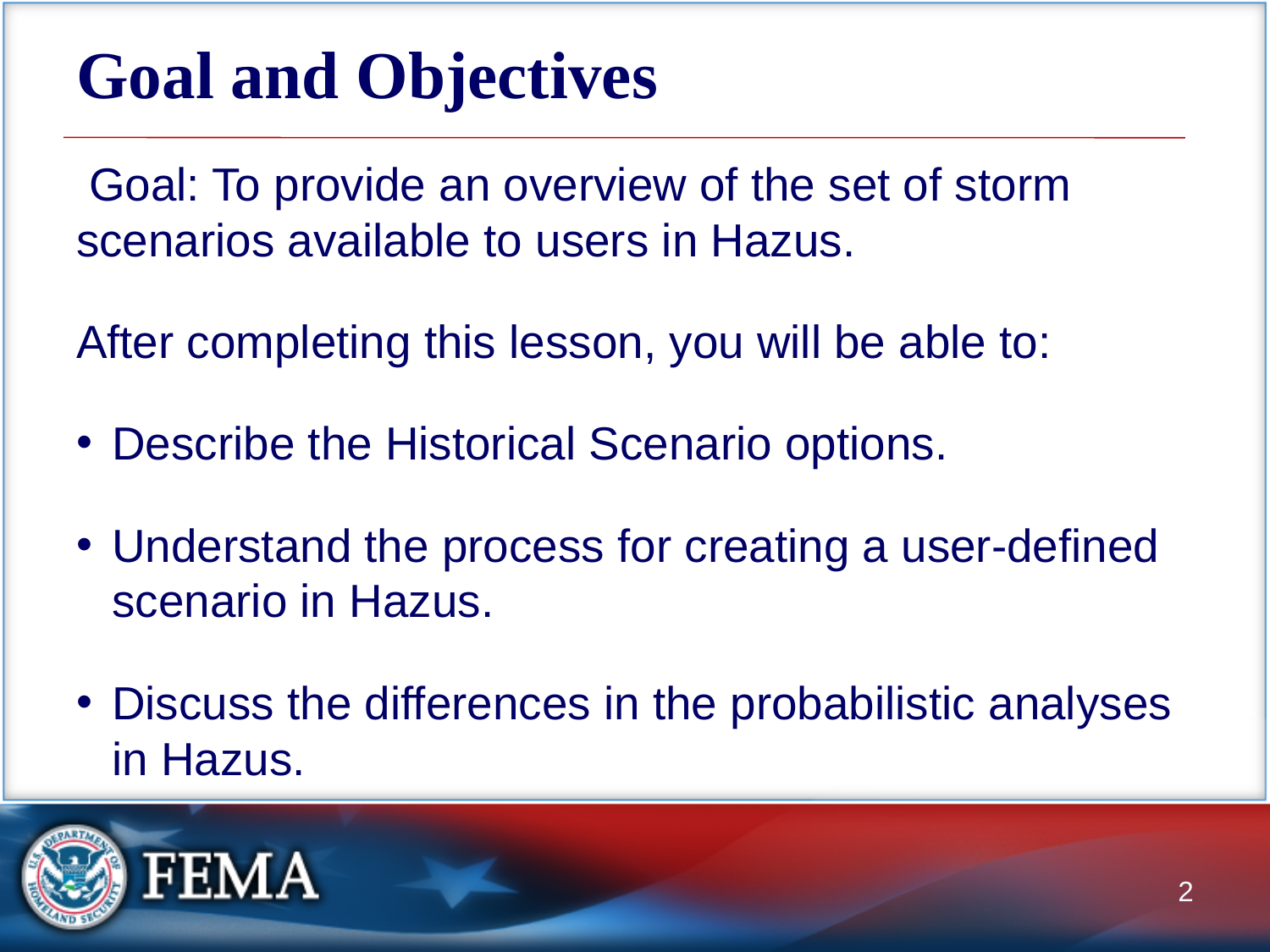

# Goal and Objectives
 Goal: To provide an overview of the set of storm scenarios available to users in Hazus.
After completing this lesson, you will be able to:
Describe the Historical Scenario options.
Understand the process for creating a user-defined scenario in Hazus.
Discuss the differences in the probabilistic analyses in Hazus.
2